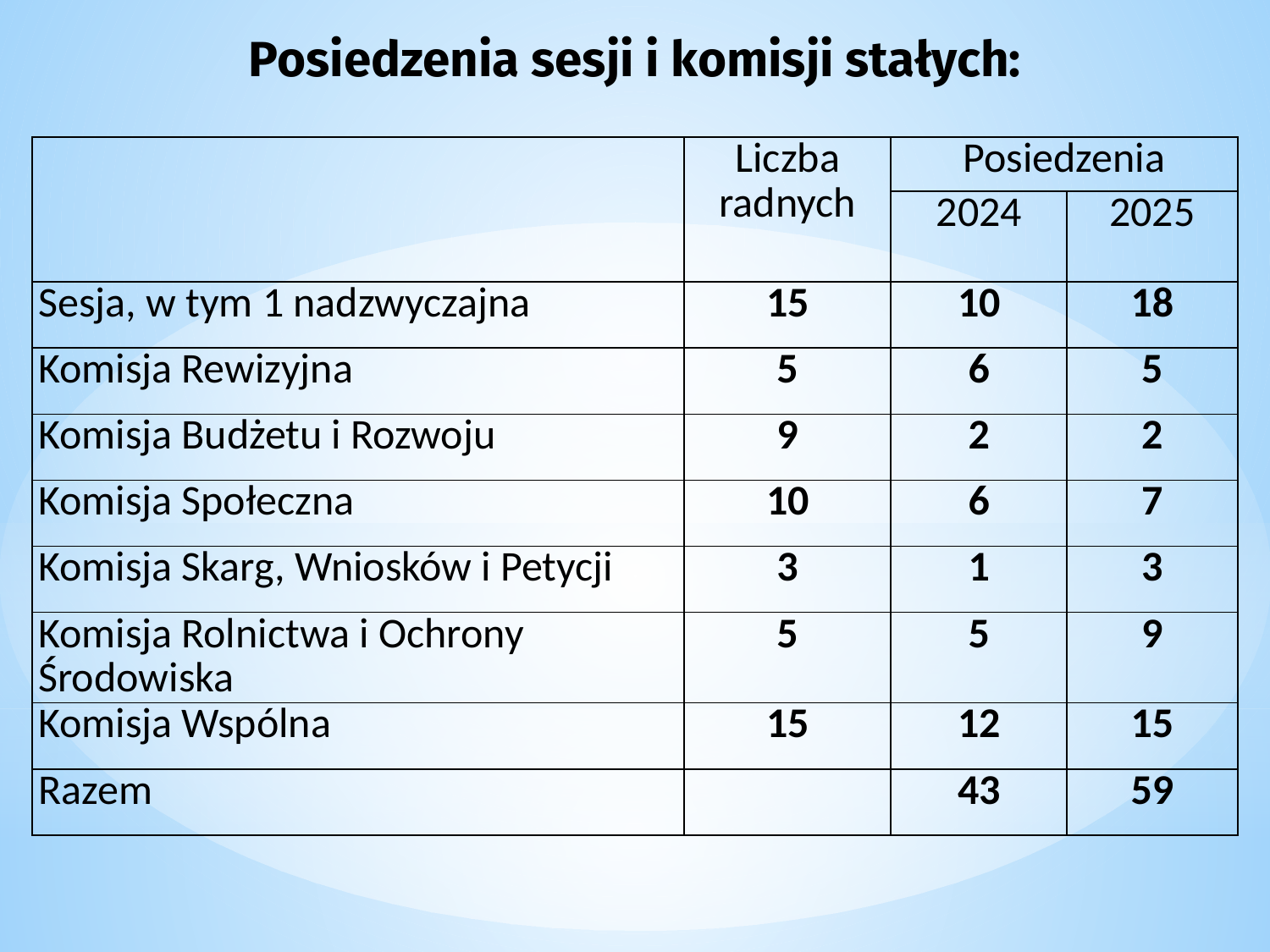

Posiedzenia sesji i komisji stałych:
|  | Liczba radnych | Posiedzenia |  |
| --- | --- | --- | --- |
|  |  | 2024 | 2025 |
| Sesja, w tym 1 nadzwyczajna | 15 | 10 | 18 |
| Komisja Rewizyjna | 5 | 6 | 5 |
| Komisja Budżetu i Rozwoju | 9 | 2 | 2 |
| Komisja Społeczna | 10 | 6 | 7 |
| Komisja Skarg, Wniosków i Petycji | 3 | 1 | 3 |
| Komisja Rolnictwa i Ochrony Środowiska | 5 | 5 | 9 |
| Komisja Wspólna | 15 | 12 | 15 |
| Razem |  | 43 | 59 |